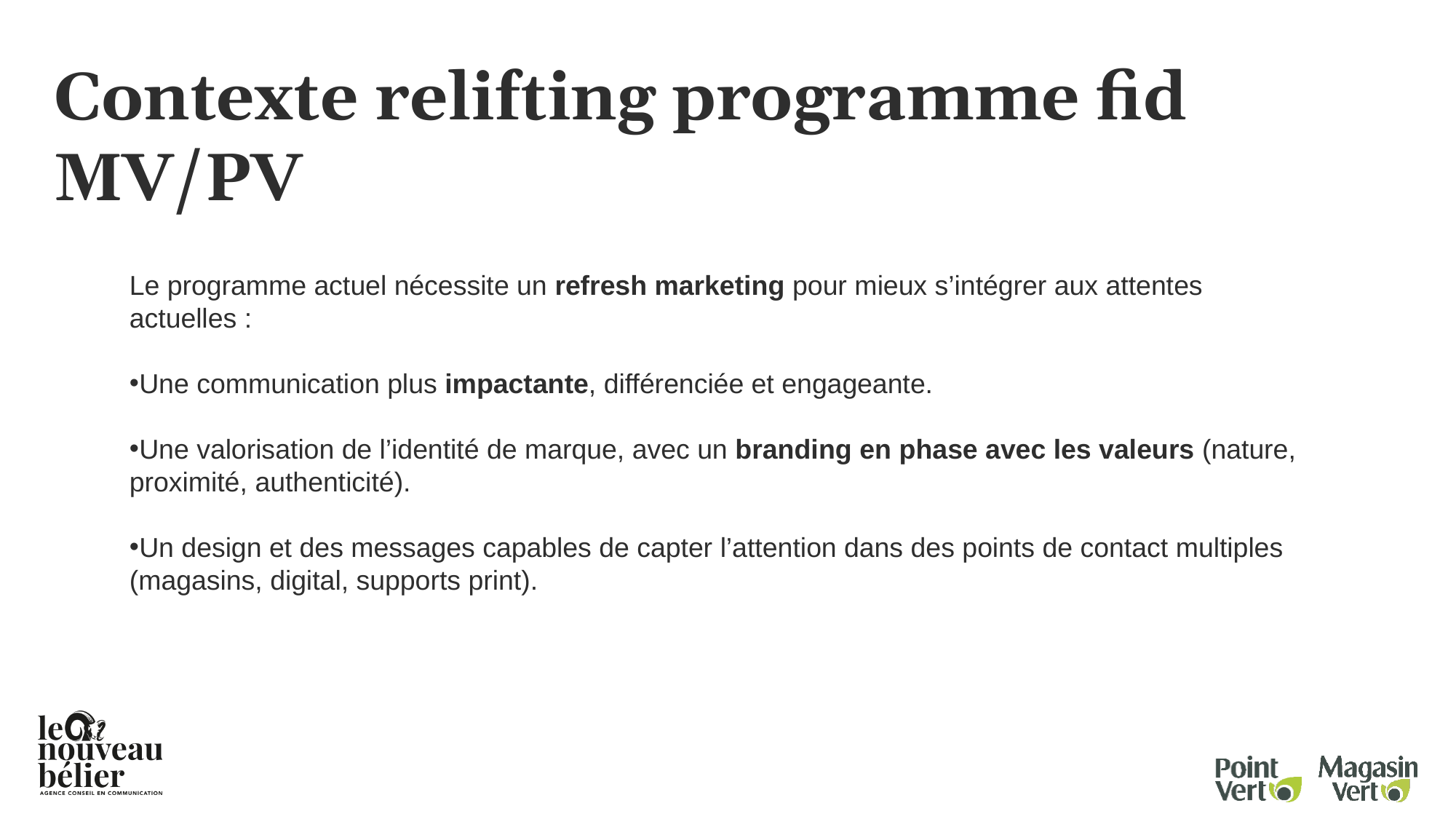

Contexte relifting programme fid MV/PV
Le programme actuel nécessite un refresh marketing pour mieux s’intégrer aux attentes actuelles :

Une communication plus impactante, différenciée et engageante.

Une valorisation de l’identité de marque, avec un branding en phase avec les valeurs (nature, proximité, authenticité).

Un design et des messages capables de capter l’attention dans des points de contact multiples (magasins, digital, supports print).